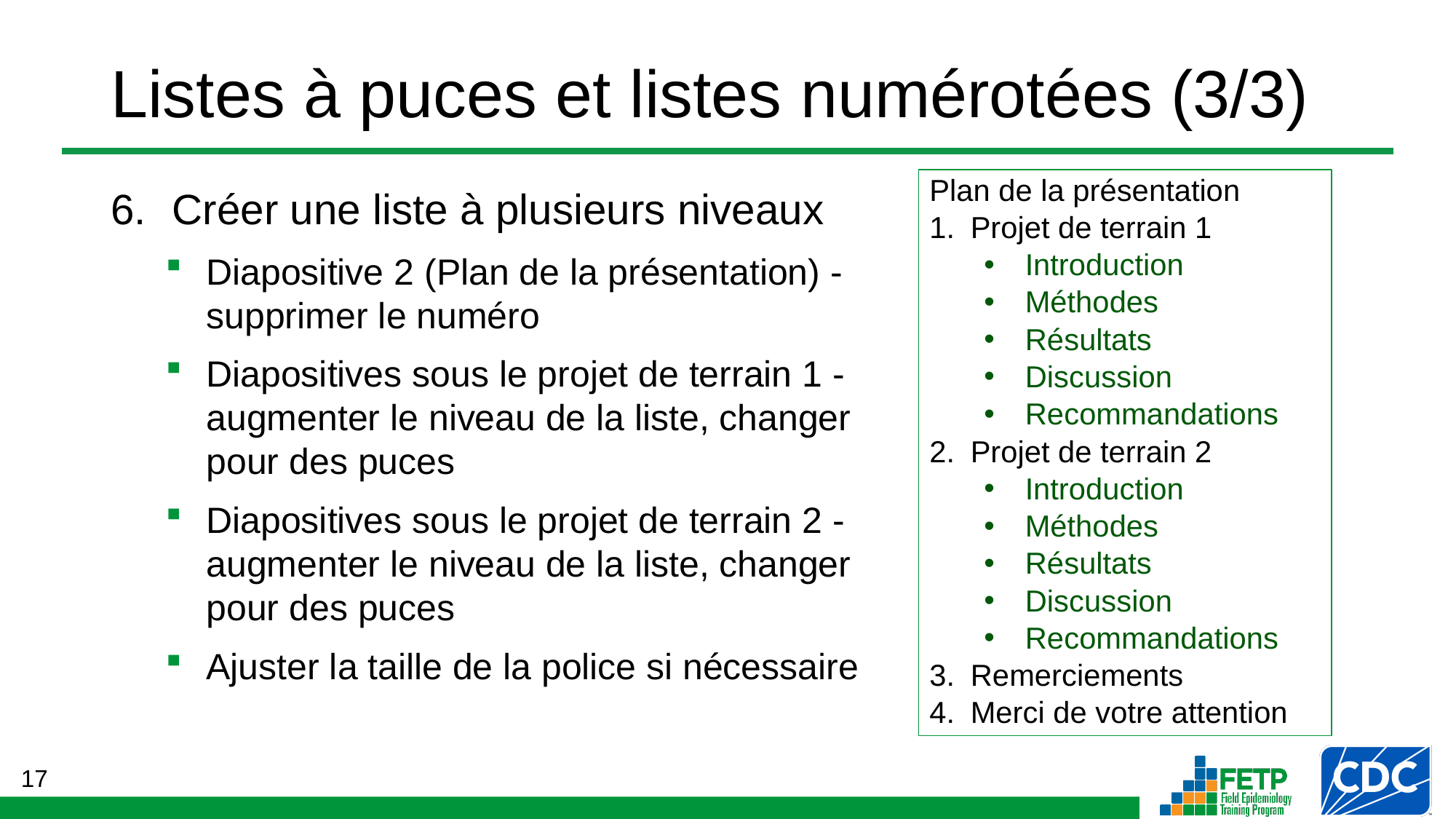

# Listes à puces et listes numérotées (3/3)
Plan de la présentation
Projet de terrain 1
Introduction
Méthodes
Résultats
Discussion
Recommandations
Projet de terrain 2
Introduction
Méthodes
Résultats
Discussion
Recommandations
Remerciements
Merci de votre attention
Créer une liste à plusieurs niveaux
Diapositive 2 (Plan de la présentation) - supprimer le numéro
Diapositives sous le projet de terrain 1 - augmenter le niveau de la liste, changer pour des puces
Diapositives sous le projet de terrain 2 - augmenter le niveau de la liste, changer pour des puces
Ajuster la taille de la police si nécessaire